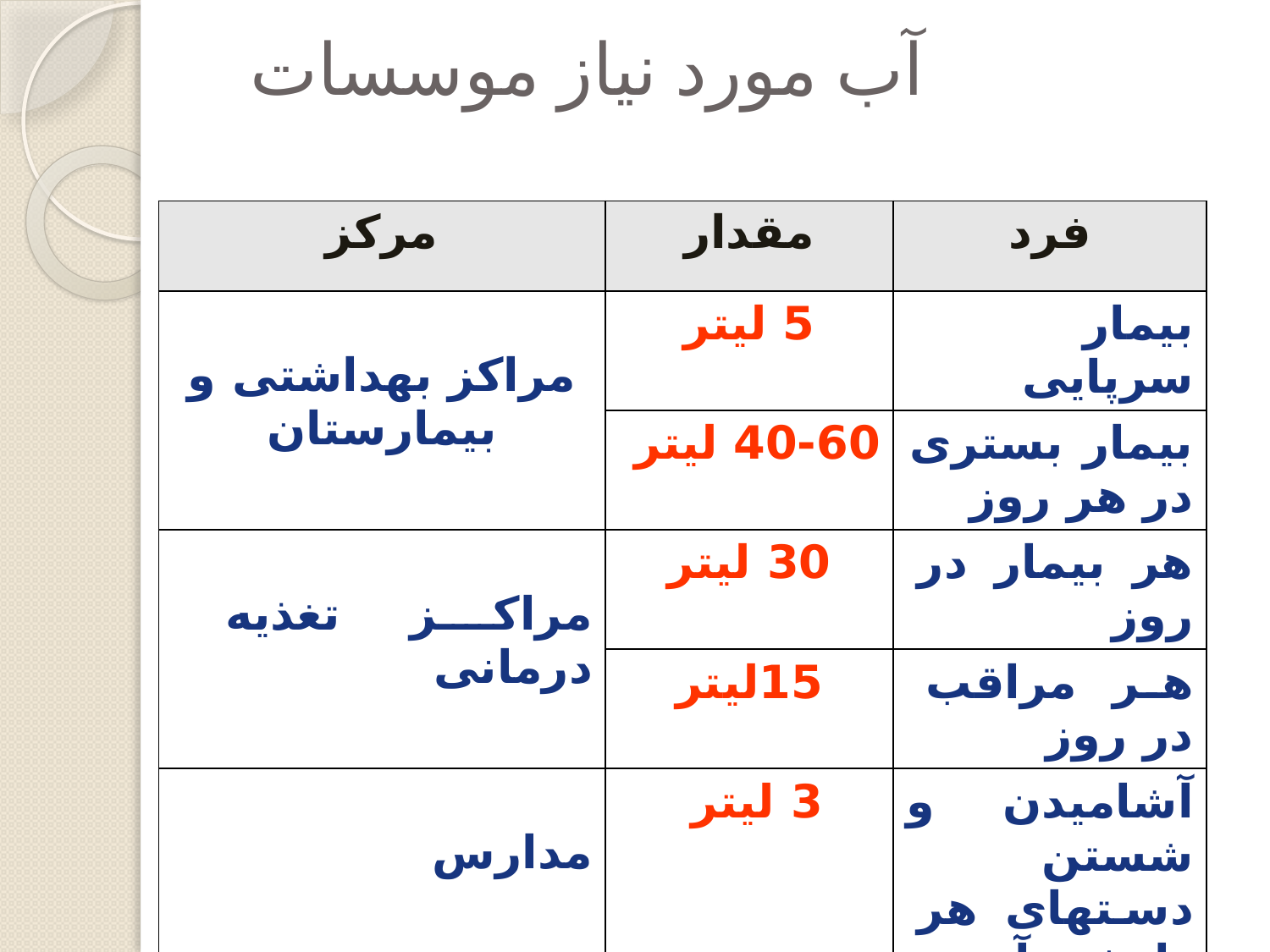

# آب مورد نیاز موسسات
| مرکز | مقدار | فرد |
| --- | --- | --- |
| مراکز بهداشتی و بیمارستان | 5 لیتر | بیمار سرپایی |
|  | 40-60 لیتر | بیمار بستری در هر روز |
| مراکز تغذیه درمانی | 30 لیتر | هر بیمار در روز |
|  | 15لیتر | هر مراقب در روز |
| مدارس | 3 لیتر | آشامیدن و شستن دستهای هر دانش آموز در روز |